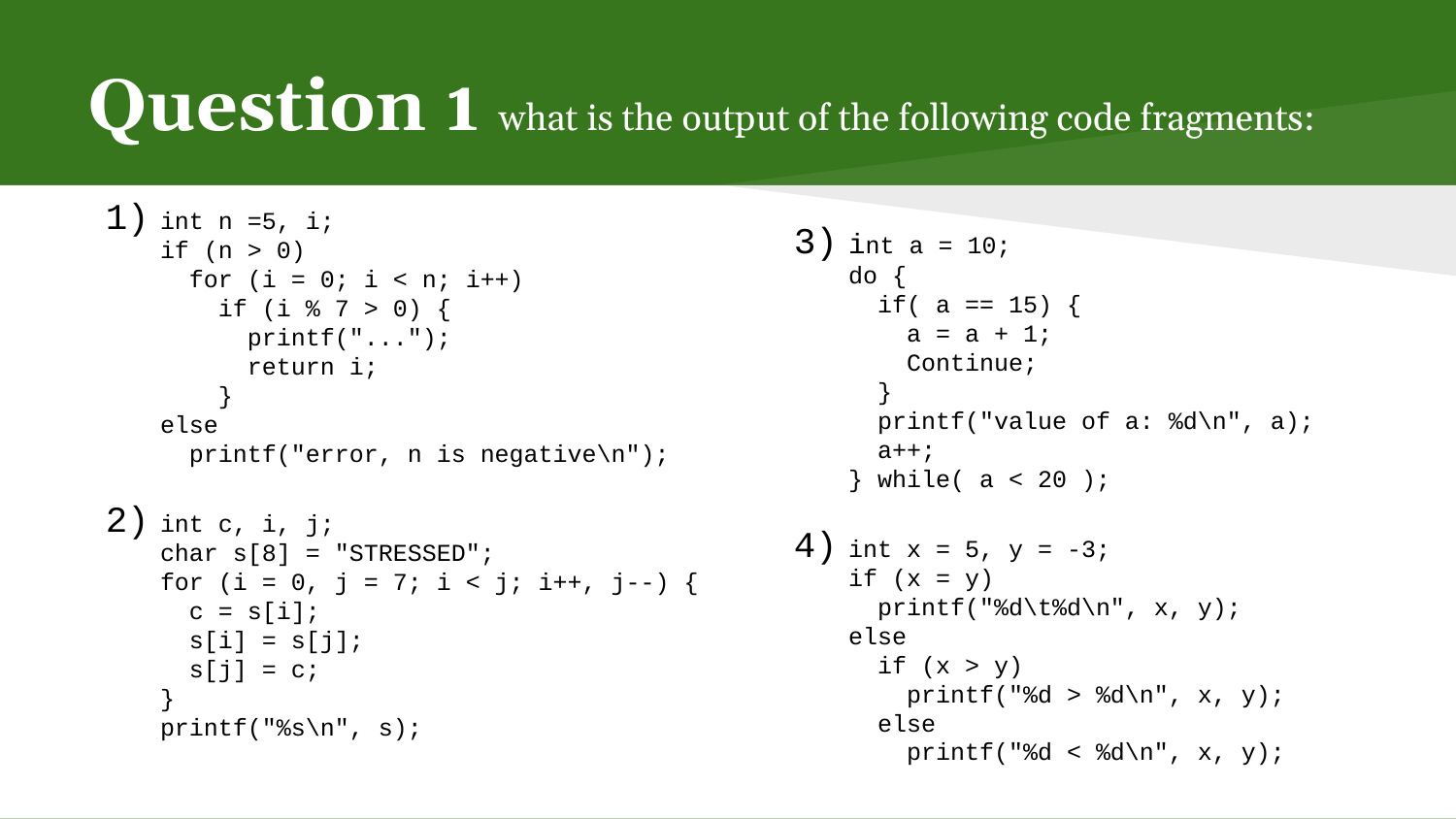

# Question 1 what is the output of the following code fragments:
int n =5, i;
if (n > 0)
  for (i = 0; i < n; i++)
    if (i % 7 > 0) {
      printf("...");
      return i;
    }
else
  printf("error, n is negative\n");
int c, i, j;
char s[8] = "STRESSED";
for (i = 0, j = 7; i < j; i++, j--) {
  c = s[i];
  s[i] = s[j];
  s[j] = c;
}
printf("%s\n", s);
int a = 10;
do {
  if( a == 15) {
    a = a + 1;
    Continue;
  }
  printf("value of a: %d\n", a);
  a++;
} while( a < 20 );
int x = 5, y = -3;
if (x = y)
  printf("%d\t%d\n", x, y);
else
  if (x > y)
    printf("%d > %d\n", x, y);
  else
    printf("%d < %d\n", x, y);